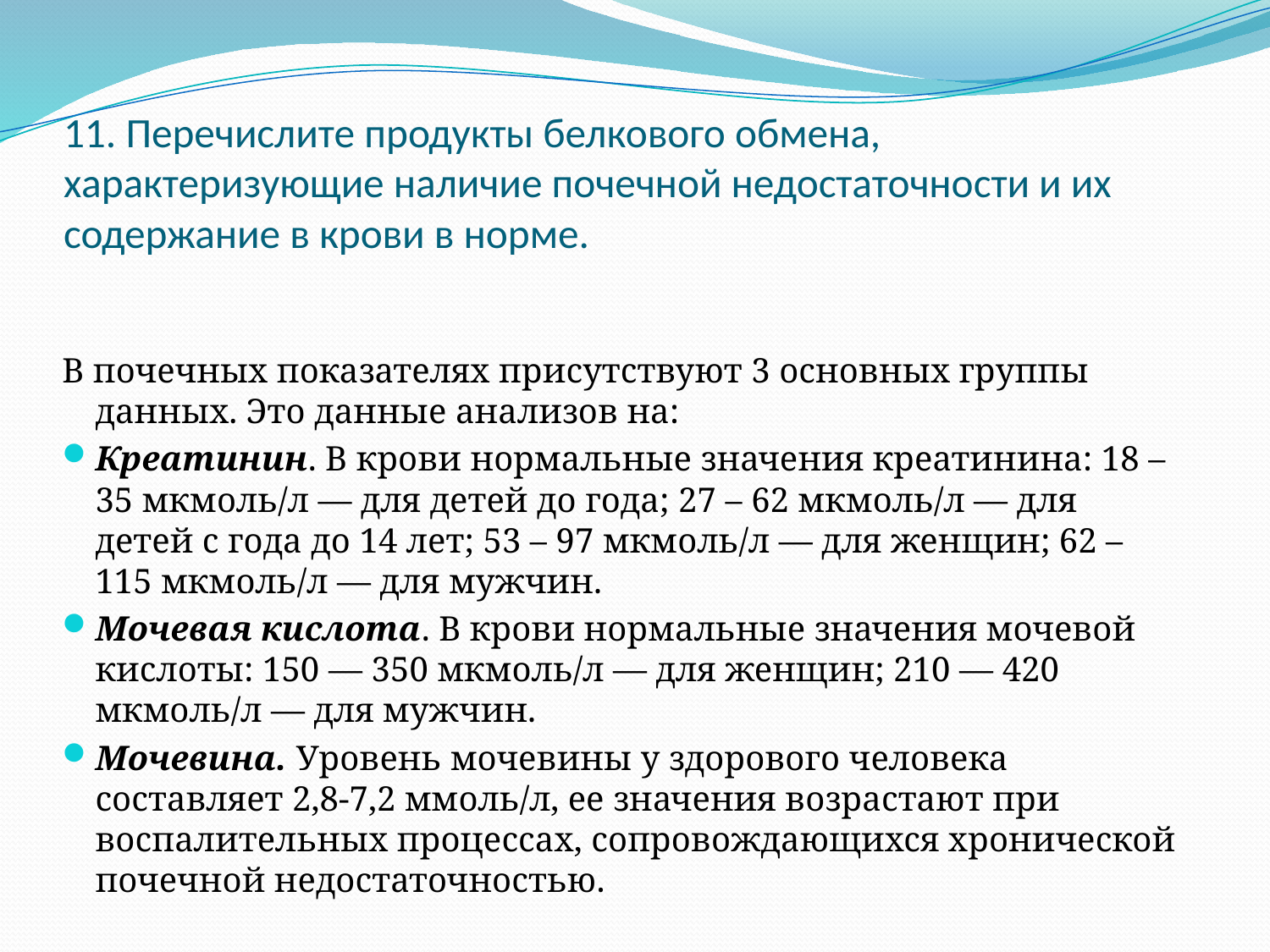

# 11. Перечислите продукты белкового обмена, характеризующие наличие почечной недостаточности и их содержание в крови в норме.
В почечных показателях присутствуют 3 основных группы данных. Это данные анализов на:
Креатинин. В крови нормальные значения креатинина: 18 – 35 мкмоль/л — для детей до года; 27 – 62 мкмоль/л — для детей с года до 14 лет; 53 – 97 мкмоль/л — для женщин; 62 – 115 мкмоль/л — для мужчин.
Мочевая кислота. В крови нормальные значения мочевой кислоты: 150 — 350 мкмоль/л — для женщин; 210 — 420 мкмоль/л — для мужчин.
Мочевина. Уровень мочевины у здорового человека составляет 2,8-7,2 ммоль/л, ее значения возрастают при воспалительных процессах, сопровождающихся хронической почечной недостаточностью.